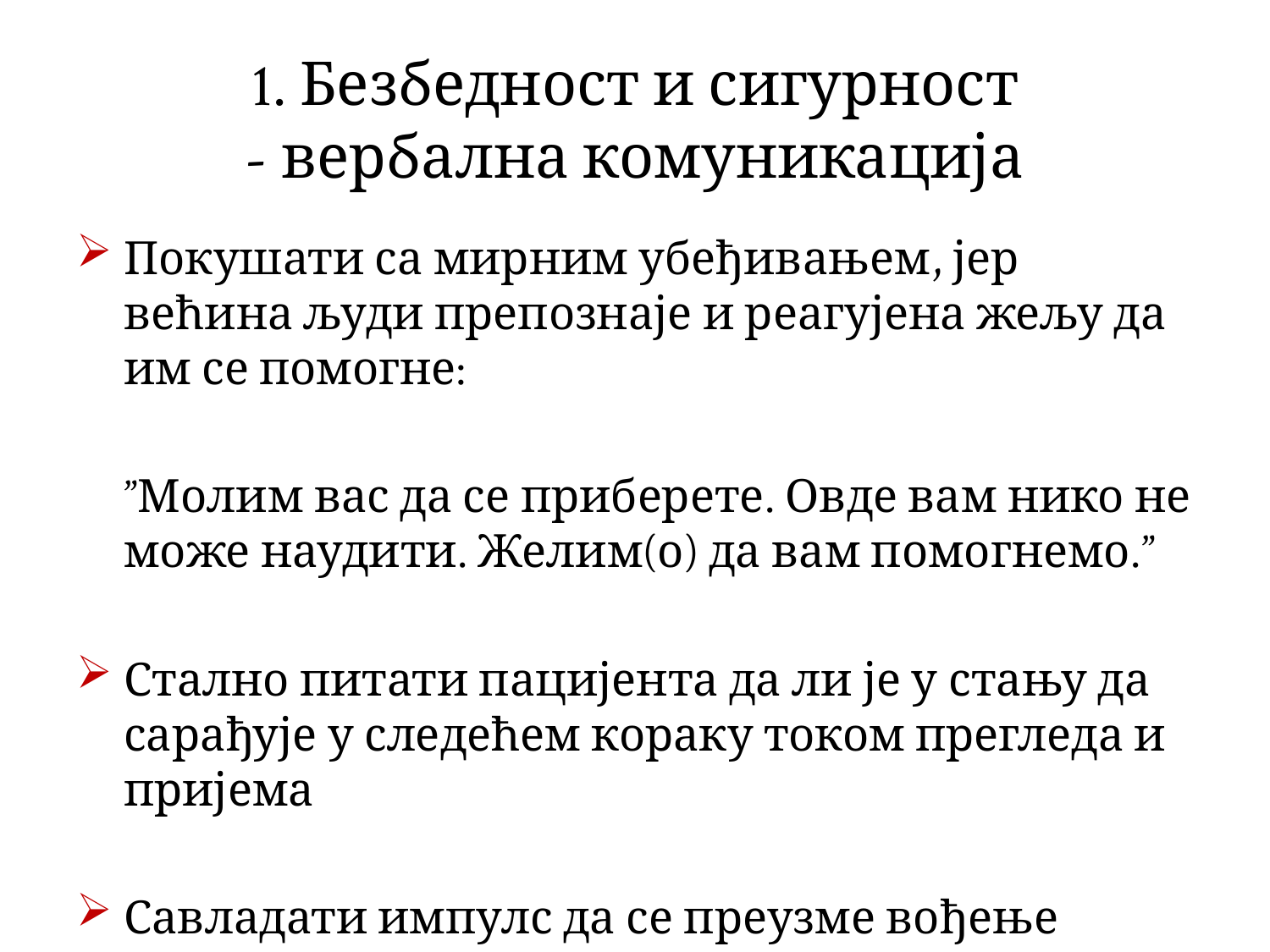

# 1. Безбедност и сигурност - вербална комуникација
Покушати са мирним убеђивањем, јер већина људи препознаје и реагујена жељу да им се помогне:

	”Молим вас да се приберете. Овде вам нико не може наудити. Желим(о) да вам помогнемо.”

Стално питати пацијента да ли је у стању да сарађује у следећем кораку током прегледа и пријема

Савладати импулс да се преузме вођење разговора и изврши преглед по сваку цену